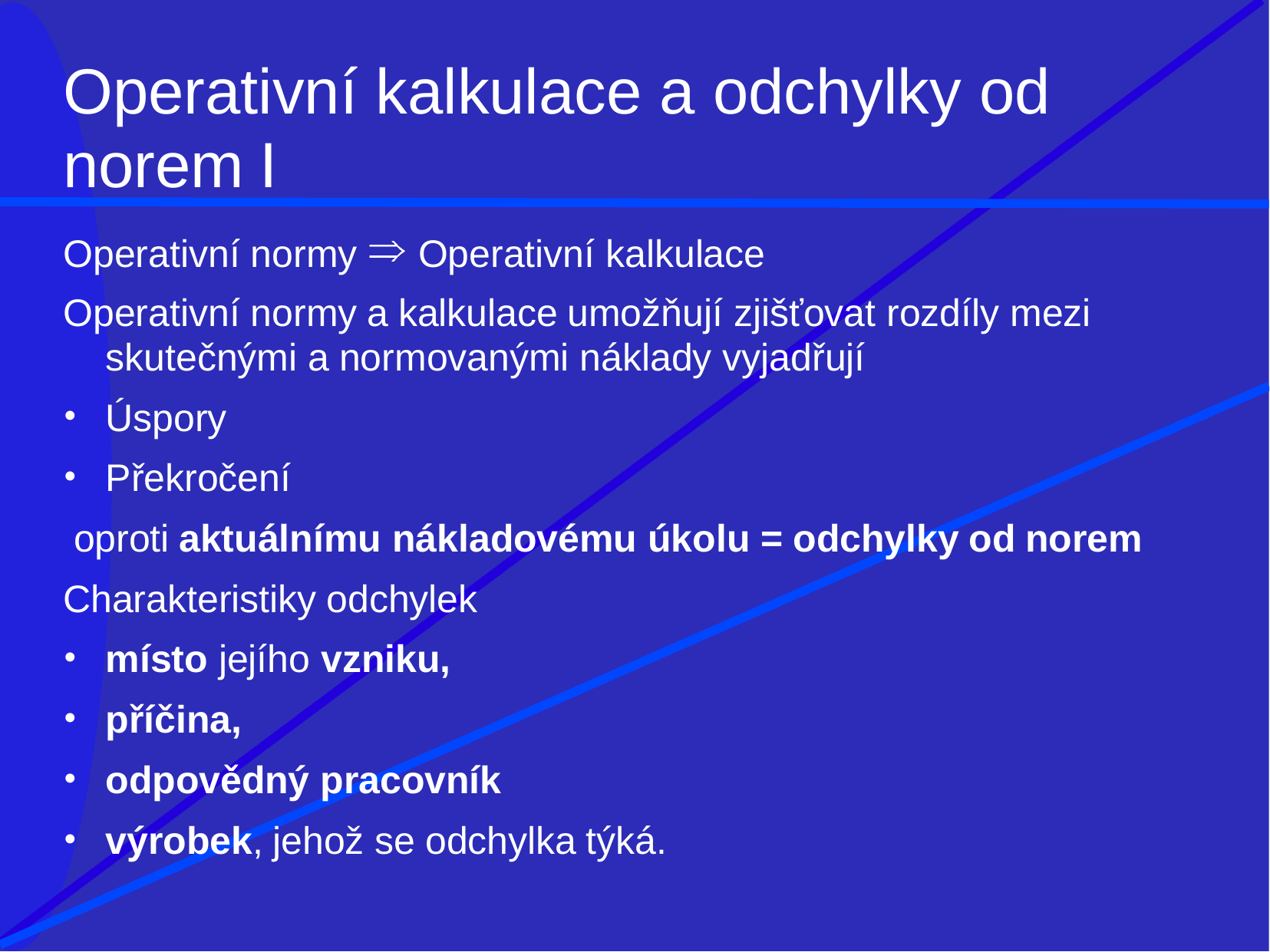

# Operativní kalkulace a odchylky od
norem I

Operativní normy	Operativní kalkulace
Operativní normy a kalkulace umožňují zjišťovat rozdíly mezi
skutečnými a normovanými náklady vyjadřují
Úspory
Překročení
oproti aktuálnímu nákladovému úkolu = odchylky od norem
Charakteristiky odchylek
místo jejího vzniku,
příčina,
odpovědný pracovník
výrobek, jehož se odchylka týká.